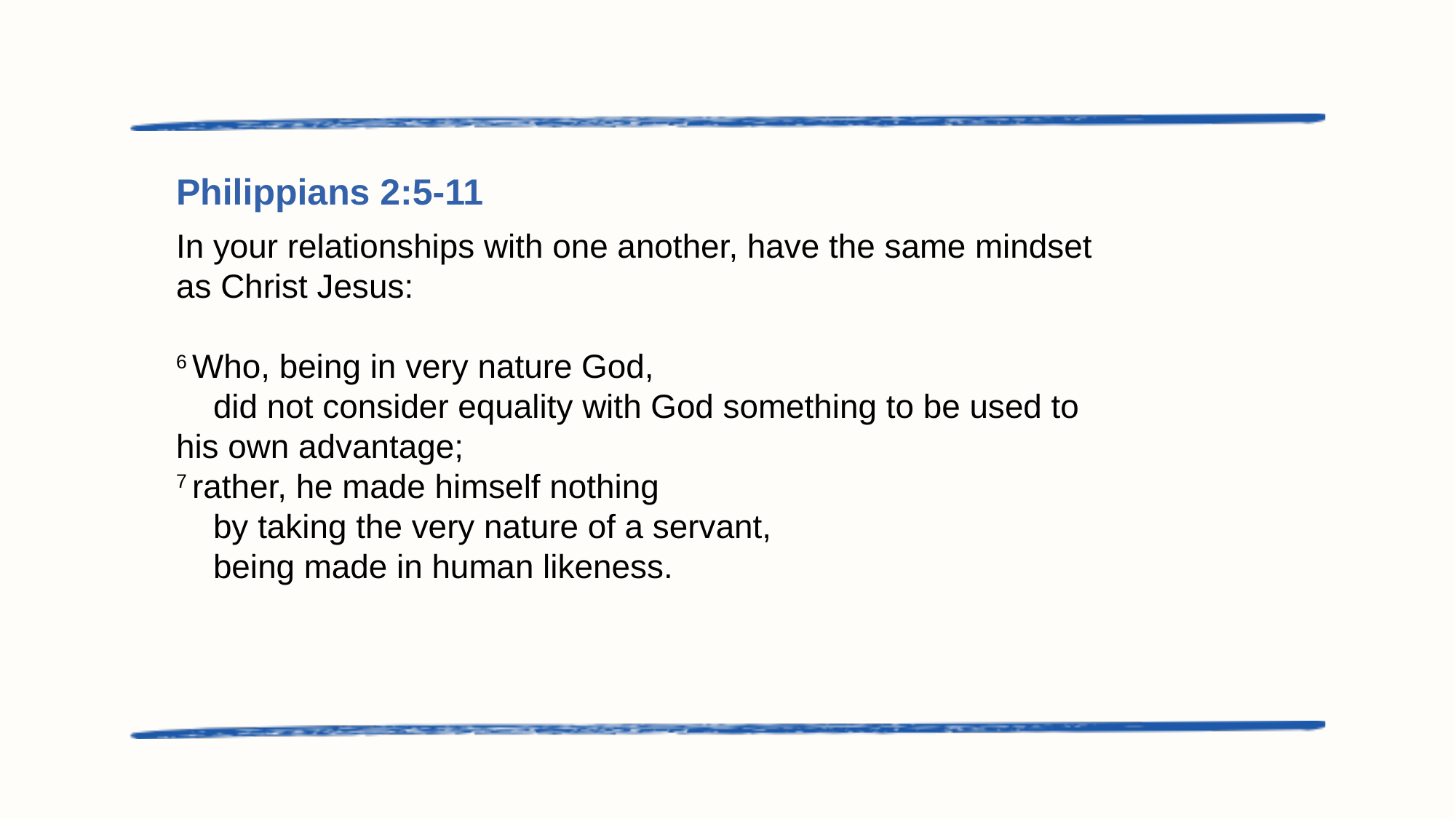

Philippians 2:5-11
In your relationships with one another, have the same mindset as Christ Jesus:

6 Who, being in very nature God,
    did not consider equality with God something to be used to his own advantage;
7 rather, he made himself nothing
    by taking the very nature of a servant,
    being made in human likeness.